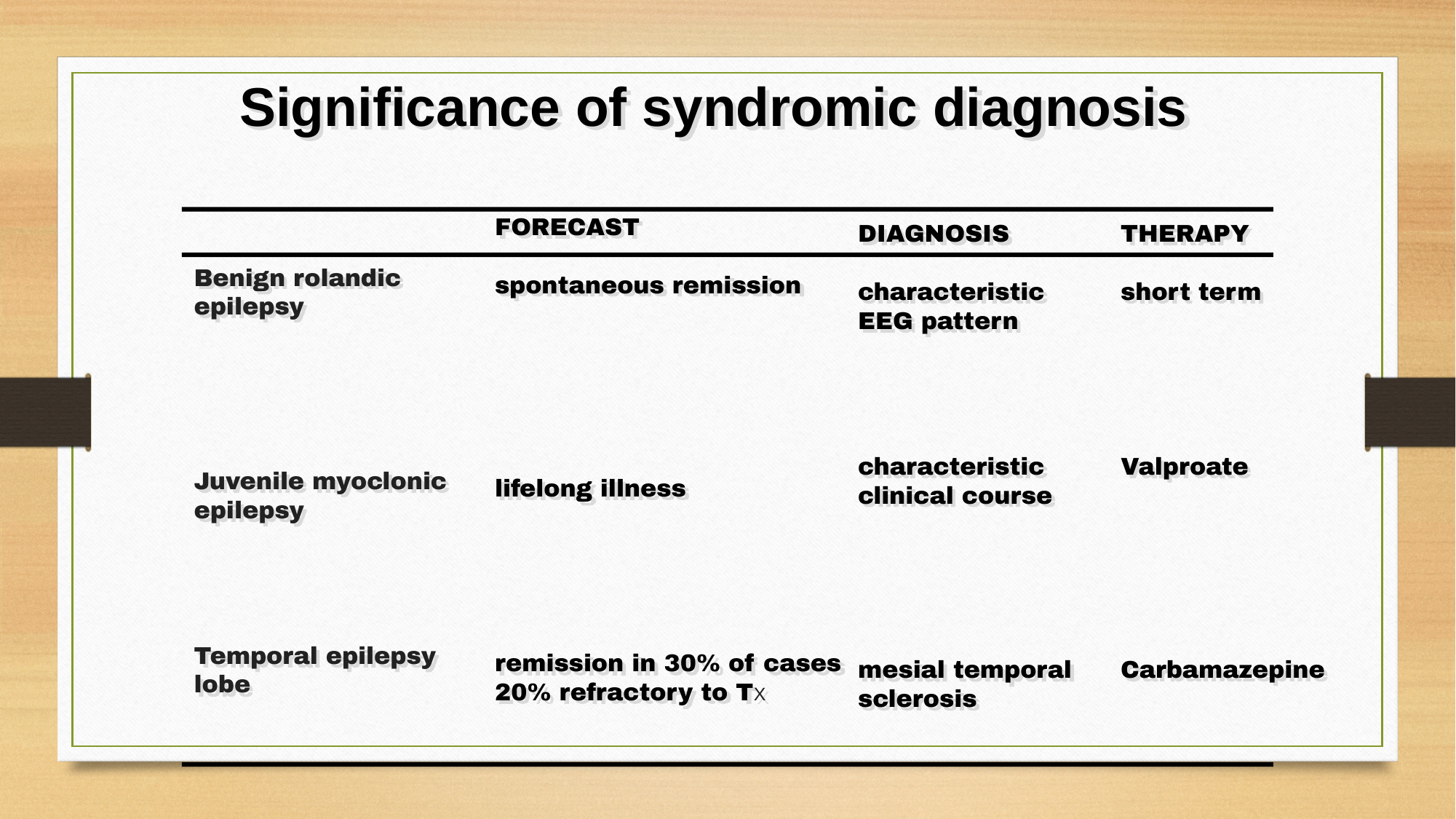

Significance of syndromic diagnosis

FORECAST

spontaneous remission

lifelong illness

remission in 30% of cases
20% refractory to TХ

DIAGNOSIS

characteristic
EEG pattern

characteristic
clinical course

mesial temporal
sclerosis
THERAPY

short term

Valproate

Carbamazepine

Benign rolandic
epilepsy

Juvenile myoclonic
epilepsy

Temporal epilepsy
lobe